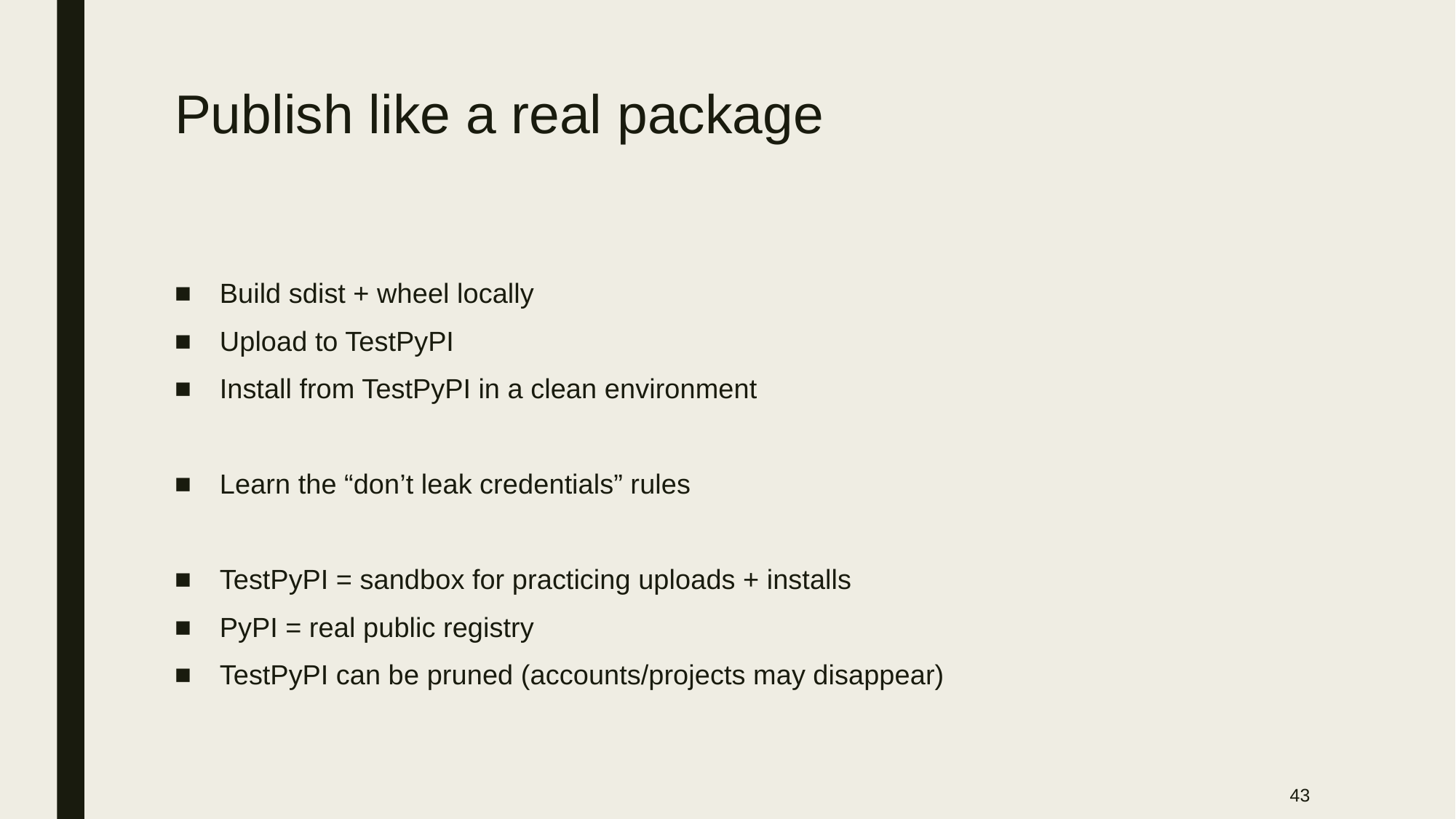

# Publish like a real package
Build sdist + wheel locally
Upload to TestPyPI
Install from TestPyPI in a clean environment

Learn the “don’t leak credentials” rules

TestPyPI = sandbox for practicing uploads + installs
PyPI = real public registry
TestPyPI can be pruned (accounts/projects may disappear)
43